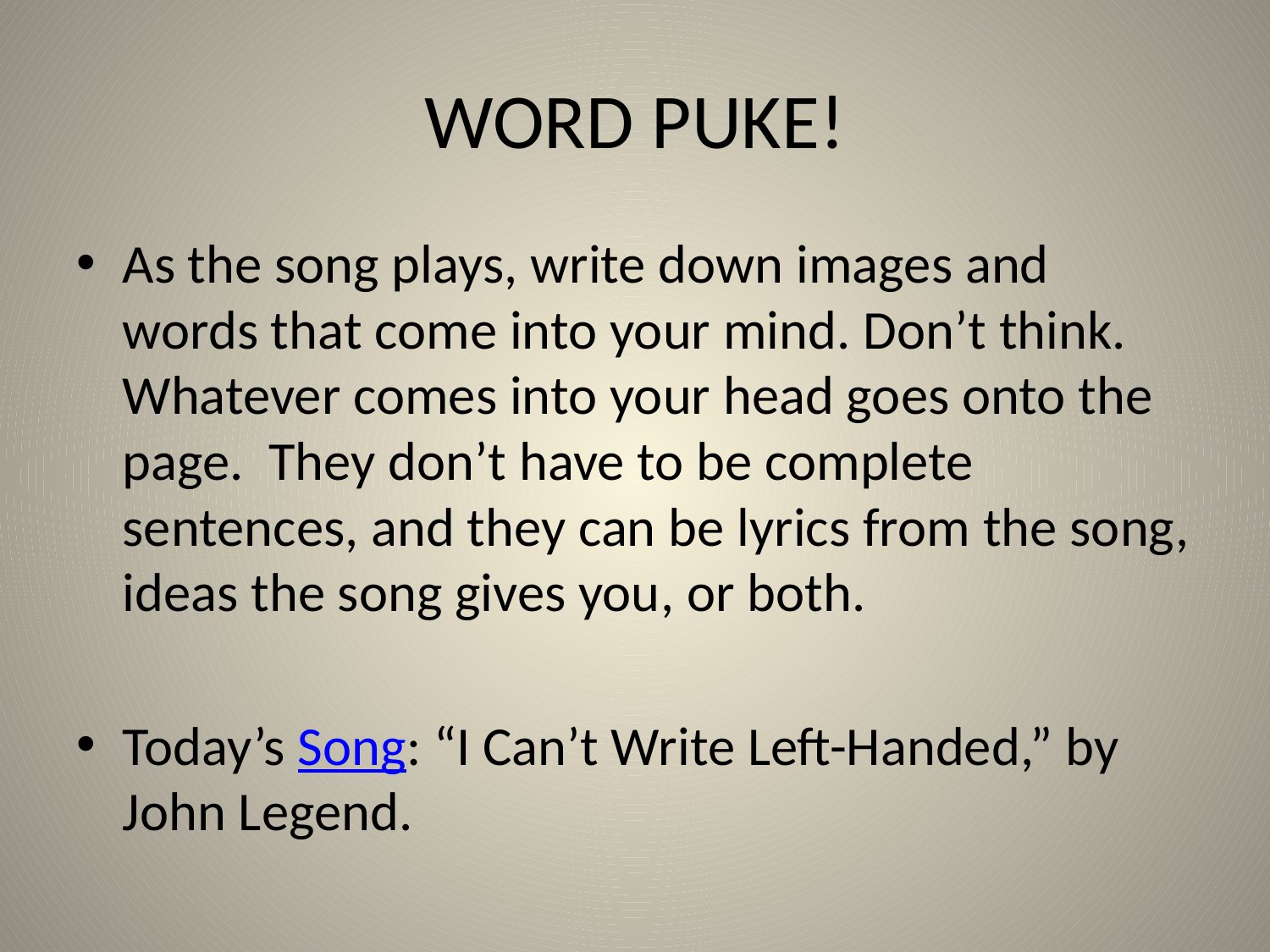

# WORD PUKE!
As the song plays, write down images and words that come into your mind. Don’t think.  Whatever comes into your head goes onto the page.  They don’t have to be complete sentences, and they can be lyrics from the song, ideas the song gives you, or both.

Today’s Song: “I Can’t Write Left-Handed,” by John Legend.